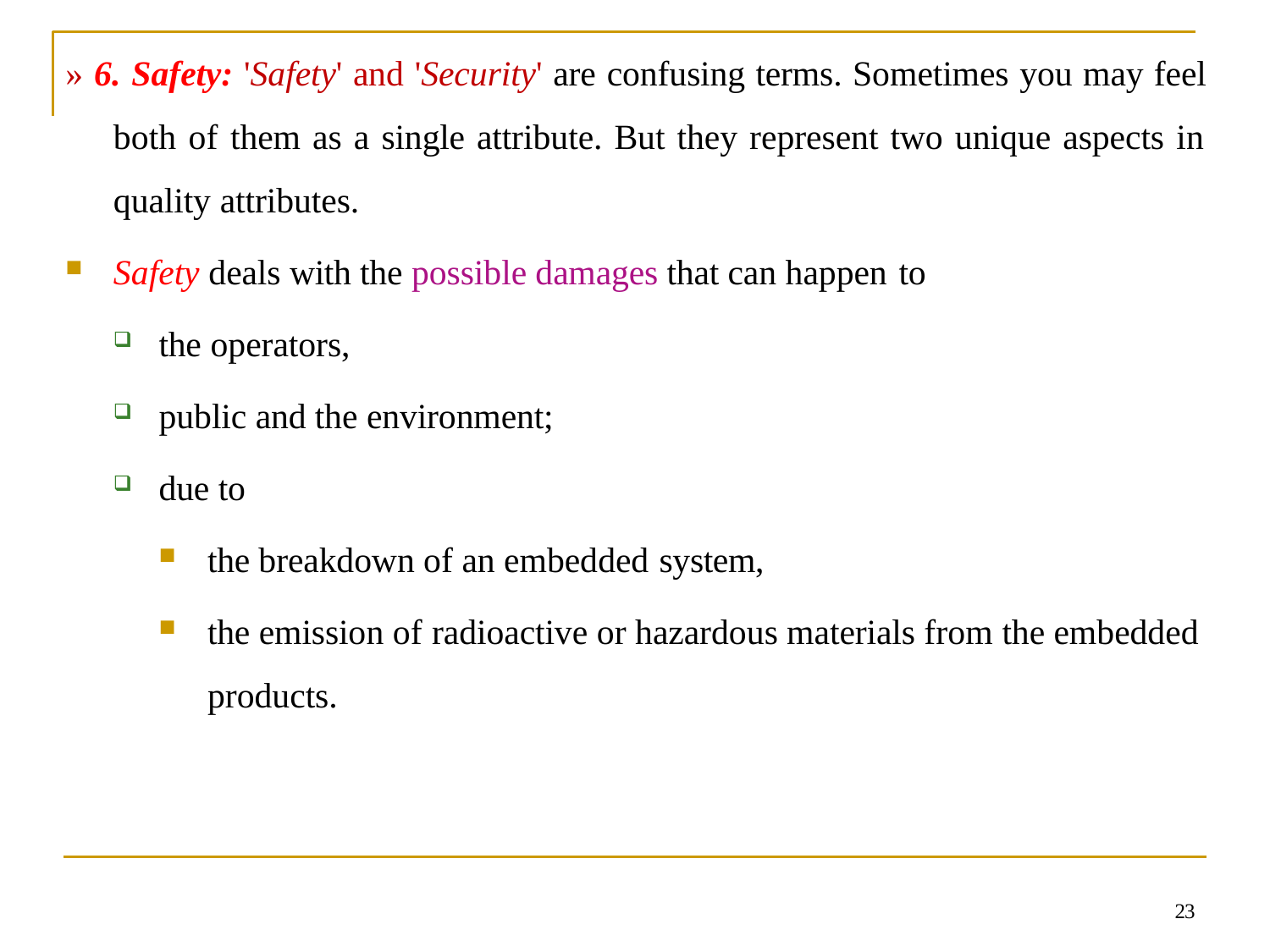

» 6. Safety: 'Safety' and 'Security' are confusing terms. Sometimes you may feel  both of them as a single attribute. But they represent two unique aspects in  quality attributes.
Safety deals with the possible damages that can happen to
the operators,
public and the environment;
due to
the breakdown of an embedded system,
the emission of radioactive or hazardous materials from the embedded  products.
23